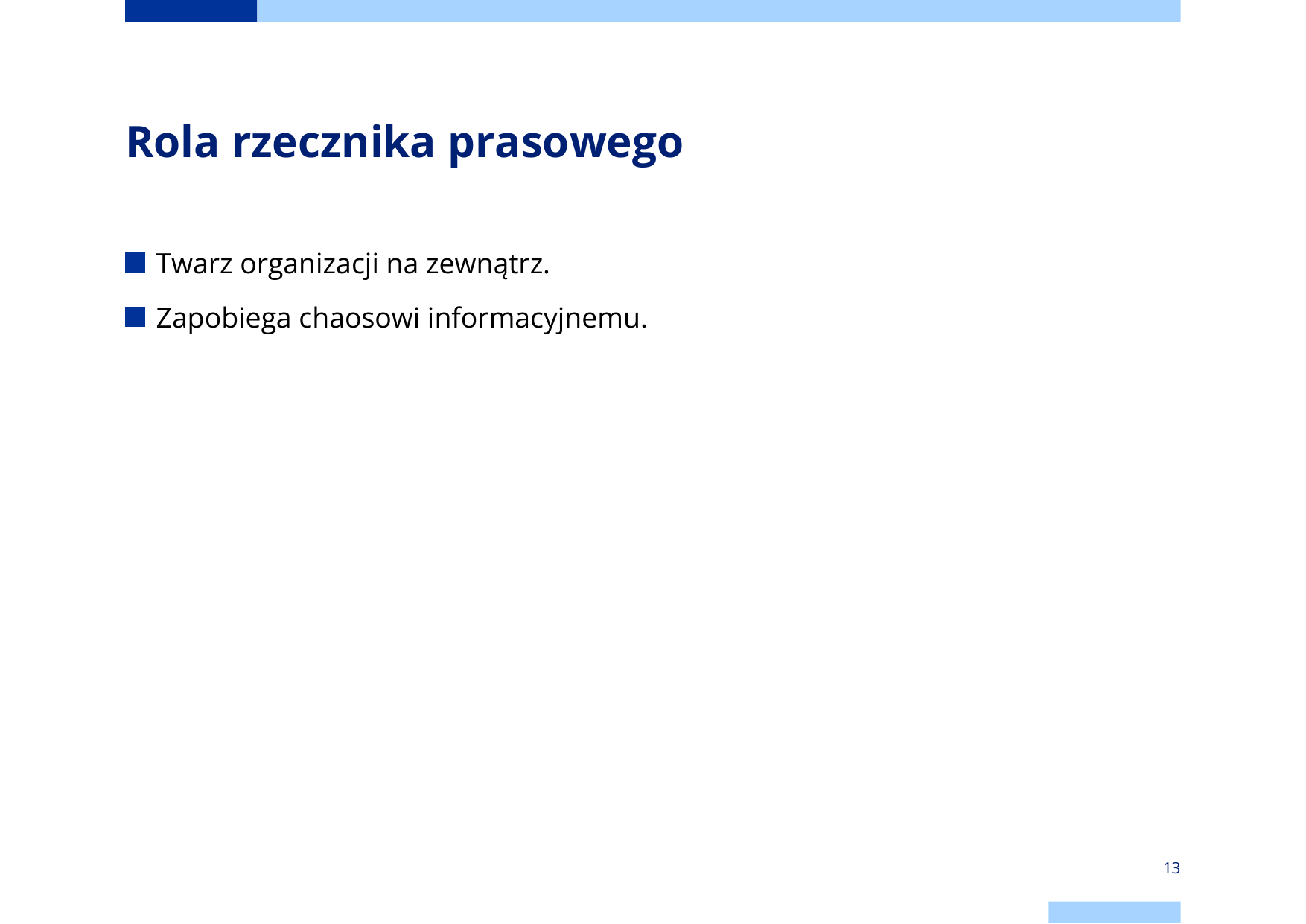

# Rola rzecznika prasowego
Twarz organizacji na zewnątrz.
Zapobiega chaosowi informacyjnemu.
13